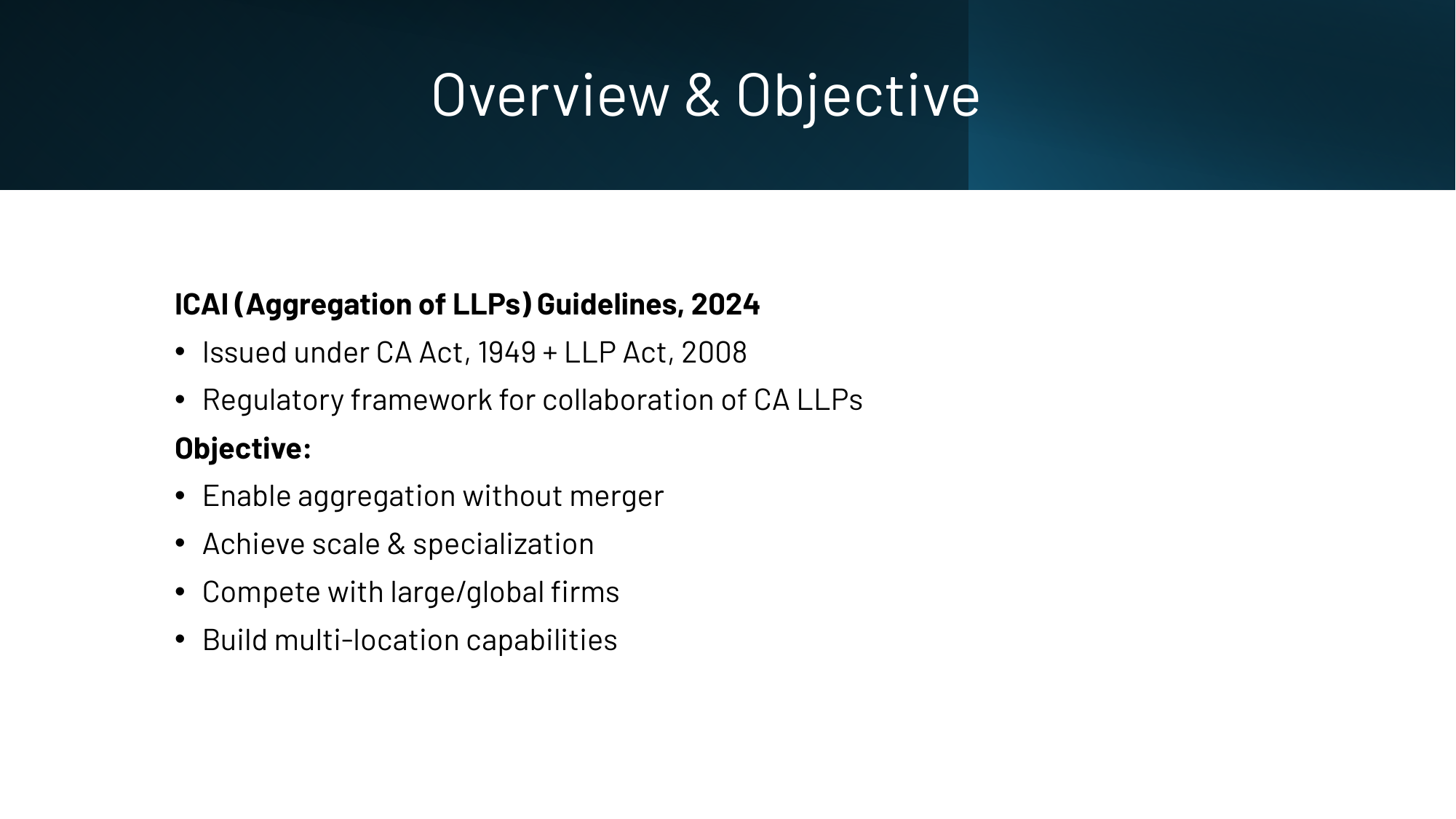

# Overview & Objective
ICAI (Aggregation of LLPs) Guidelines, 2024
Issued under CA Act, 1949 + LLP Act, 2008
Regulatory framework for collaboration of CA LLPs
Objective:
Enable aggregation without merger
Achieve scale & specialization
Compete with large/global firms
Build multi-location capabilities